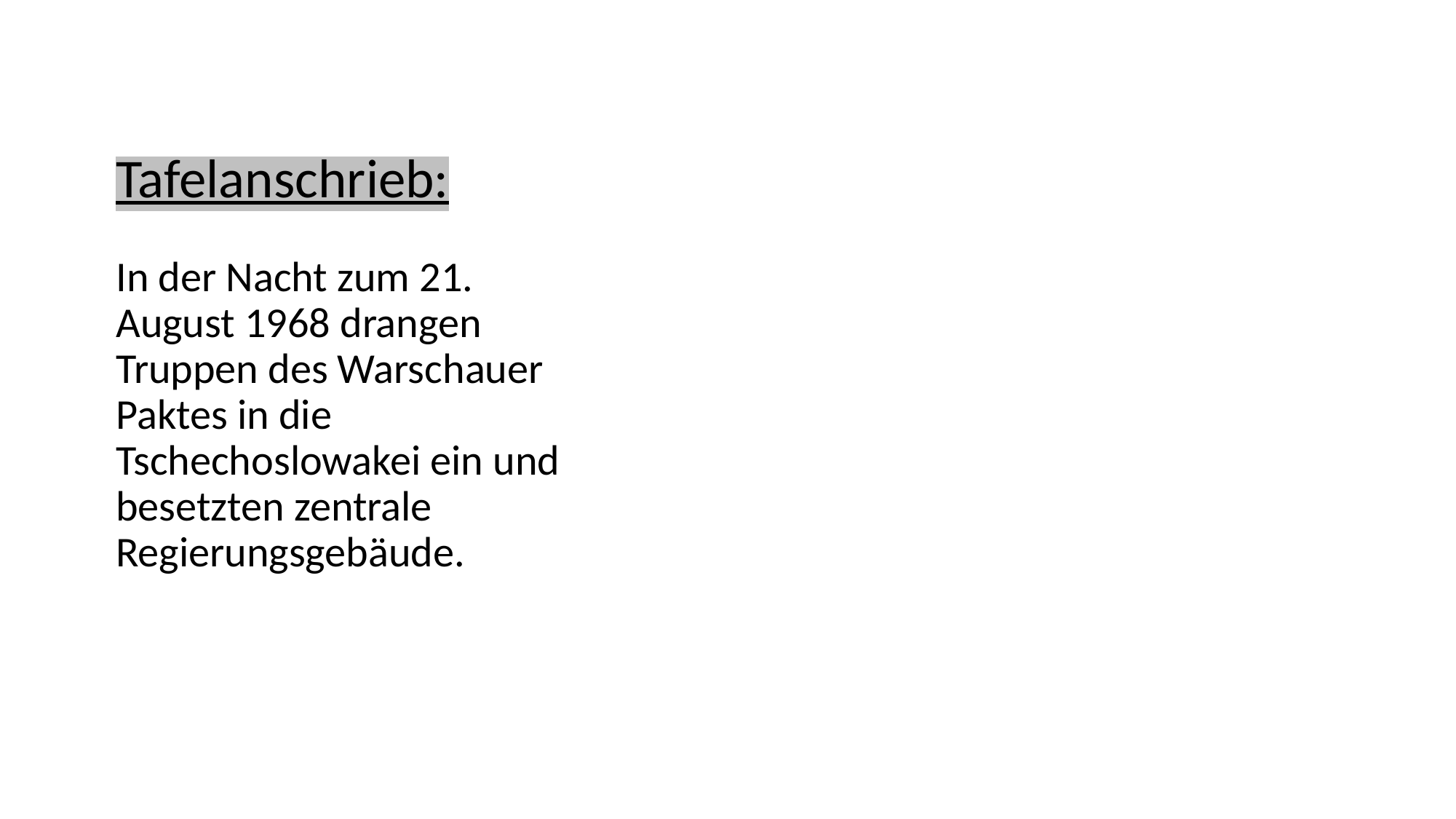

# Tafelanschrieb: In der Nacht zum 21. August 1968 drangen Truppen des Warschauer Paktes in die Tschechoslowakei ein und besetzten zentrale Regierungsgebäude.